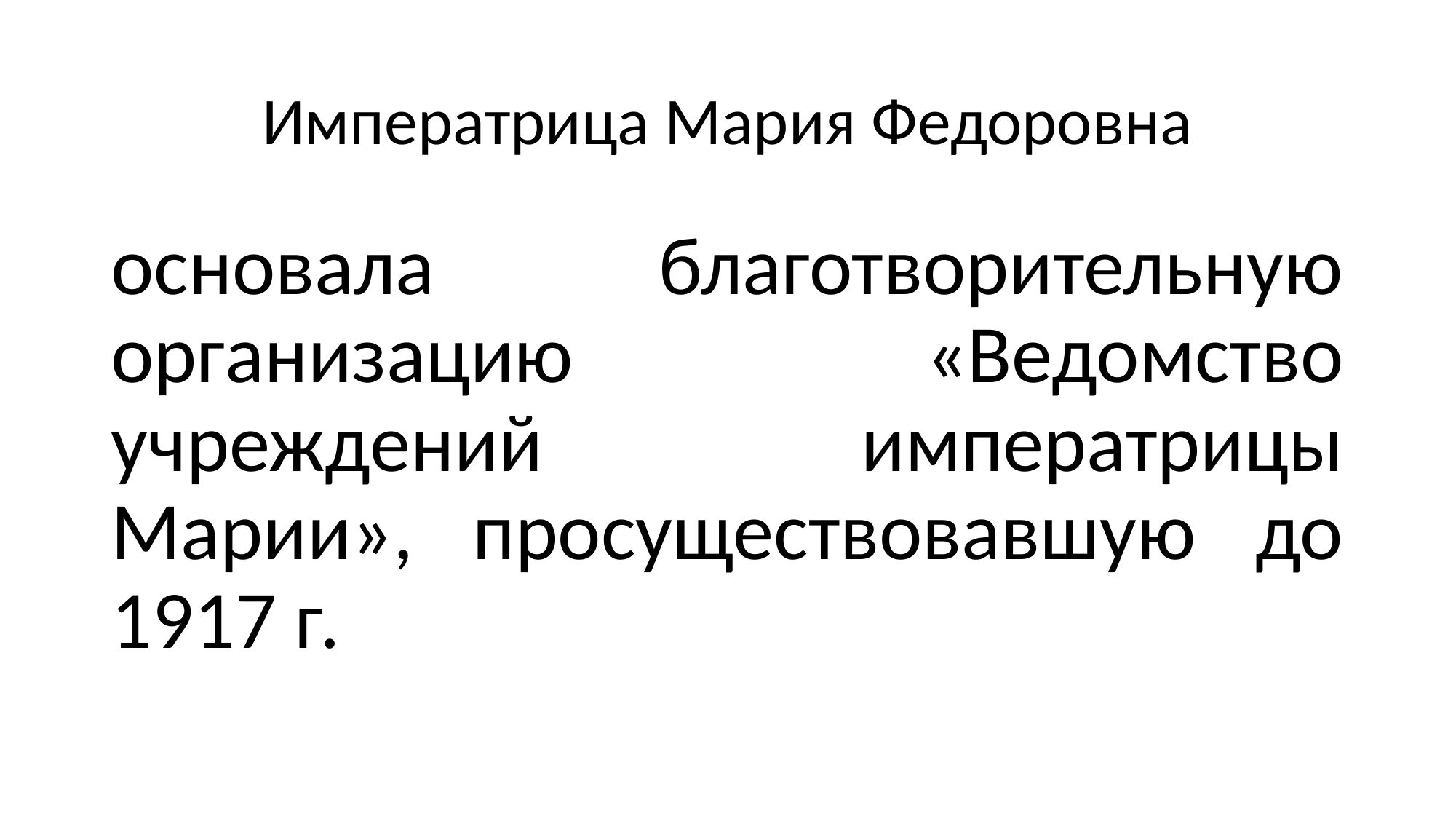

# Императрица Мария Федоровна
основала благотворительную организацию «Ведомство учреждений императрицы Марии», просуществовавшую до 1917 г.